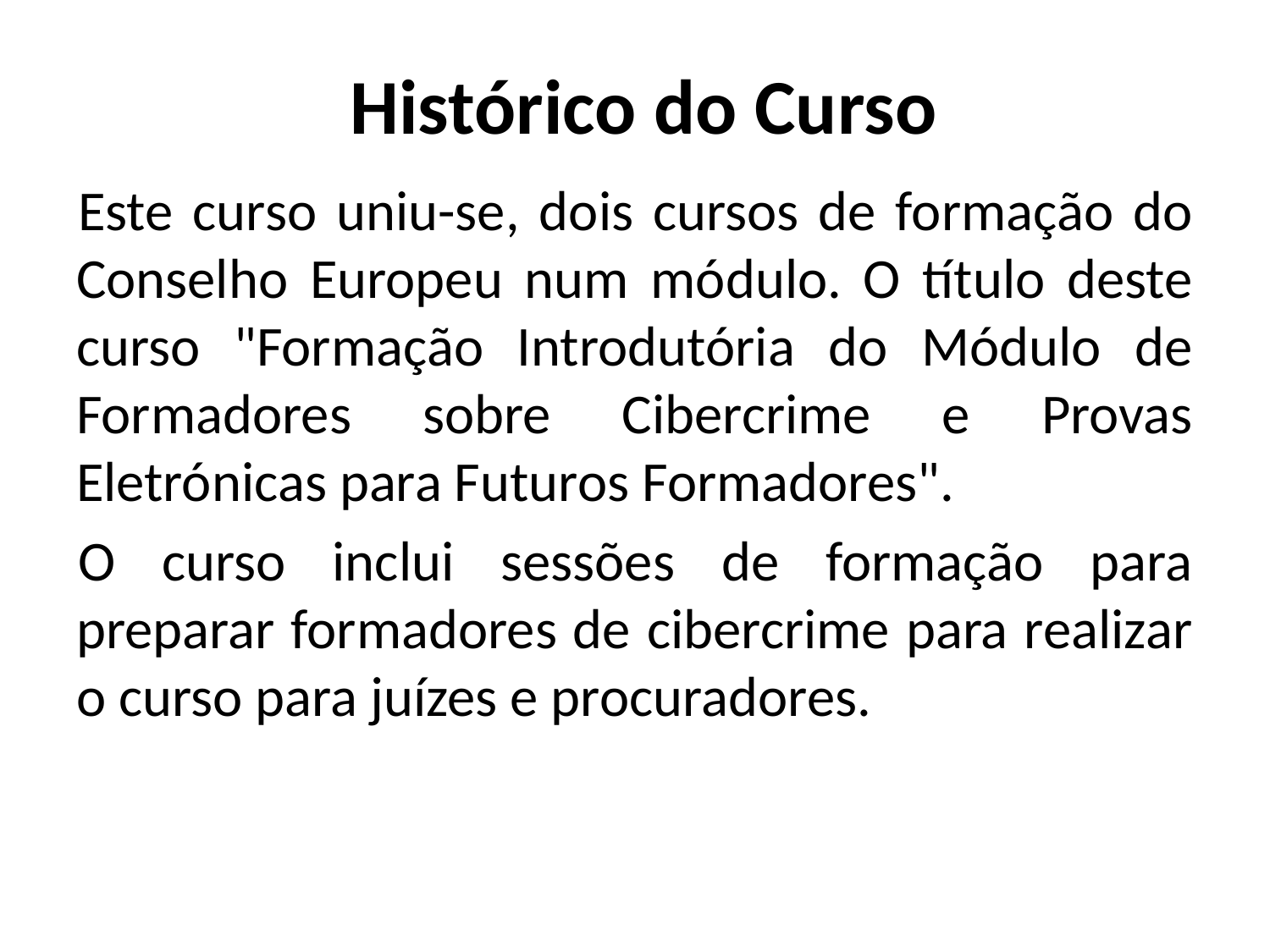

# Histórico do Curso
Este curso uniu-se, dois cursos de formação do Conselho Europeu num módulo. O título deste curso "Formação Introdutória do Módulo de Formadores sobre Cibercrime e Provas Eletrónicas para Futuros Formadores".
O curso inclui sessões de formação para preparar formadores de cibercrime para realizar o curso para juízes e procuradores.